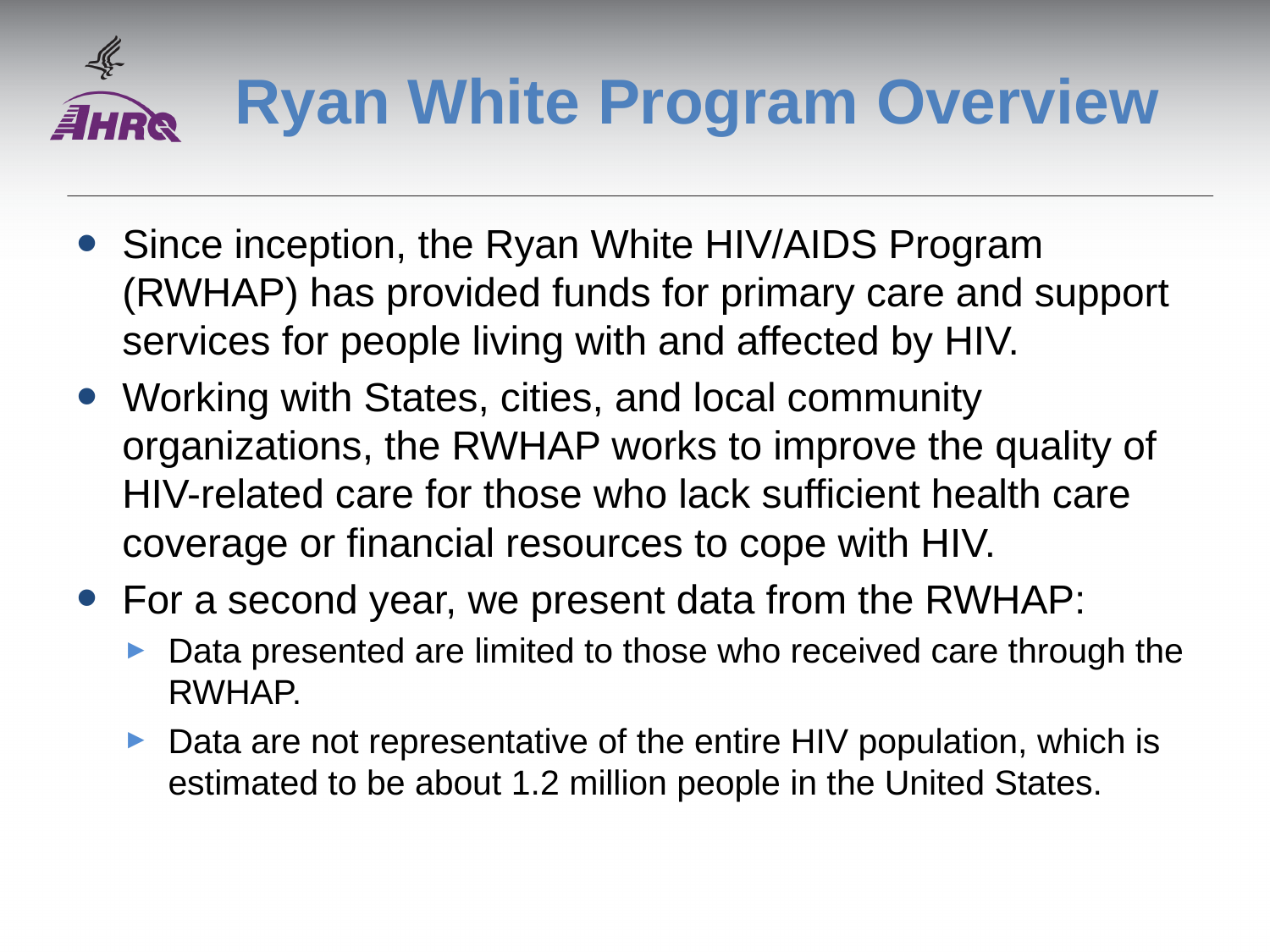

# Ryan White Program Overview
Since inception, the Ryan White HIV/AIDS Program (RWHAP) has provided funds for primary care and support services for people living with and affected by HIV.
Working with States, cities, and local community organizations, the RWHAP works to improve the quality of HIV-related care for those who lack sufficient health care coverage or financial resources to cope with HIV.
For a second year, we present data from the RWHAP:
Data presented are limited to those who received care through the RWHAP.
Data are not representative of the entire HIV population, which is estimated to be about 1.2 million people in the United States.